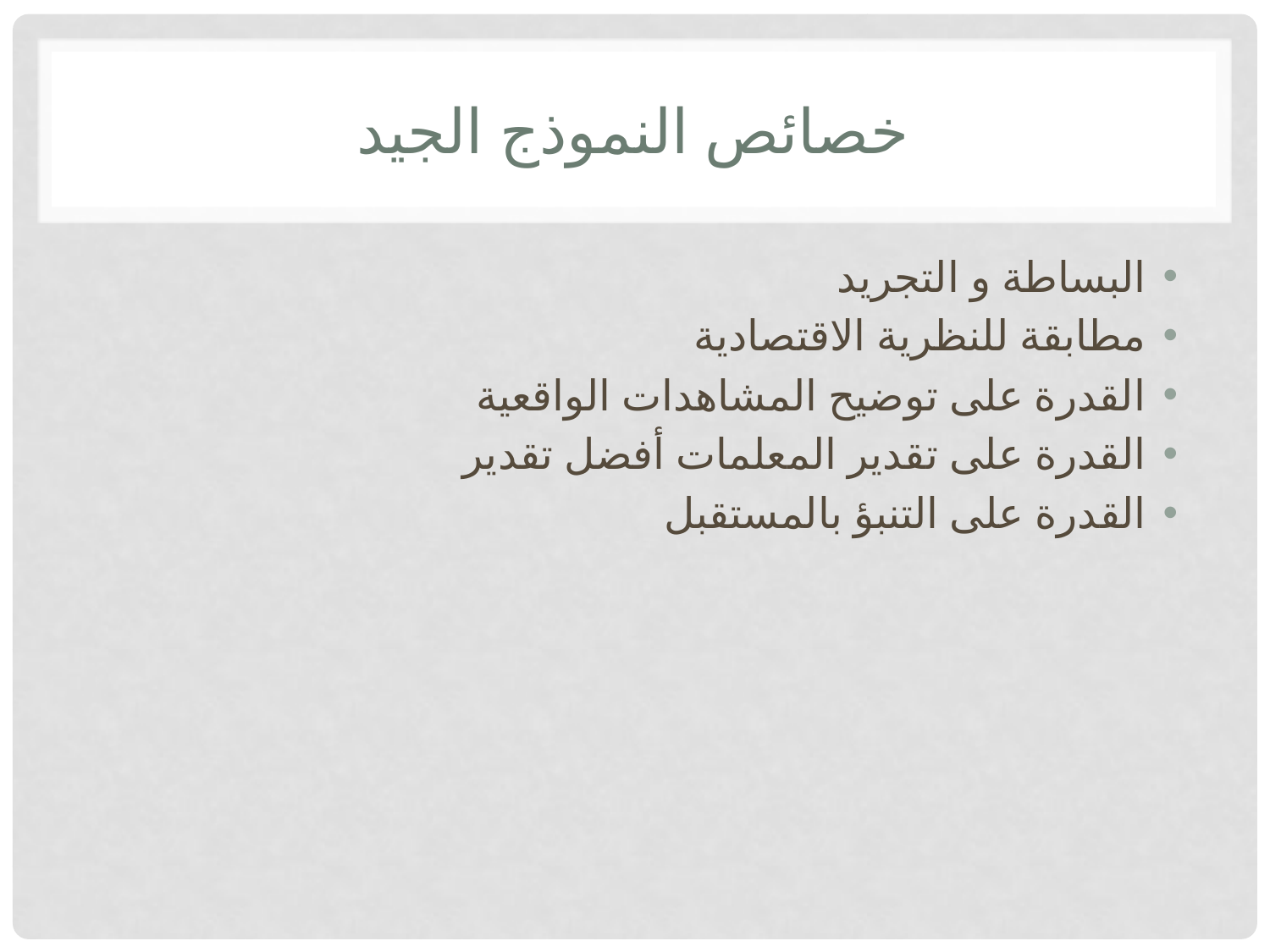

# خصائص النموذج الجيد
البساطة و التجريد
مطابقة للنظرية الاقتصادية
القدرة على توضيح المشاهدات الواقعية
القدرة على تقدير المعلمات أفضل تقدير
القدرة على التنبؤ بالمستقبل